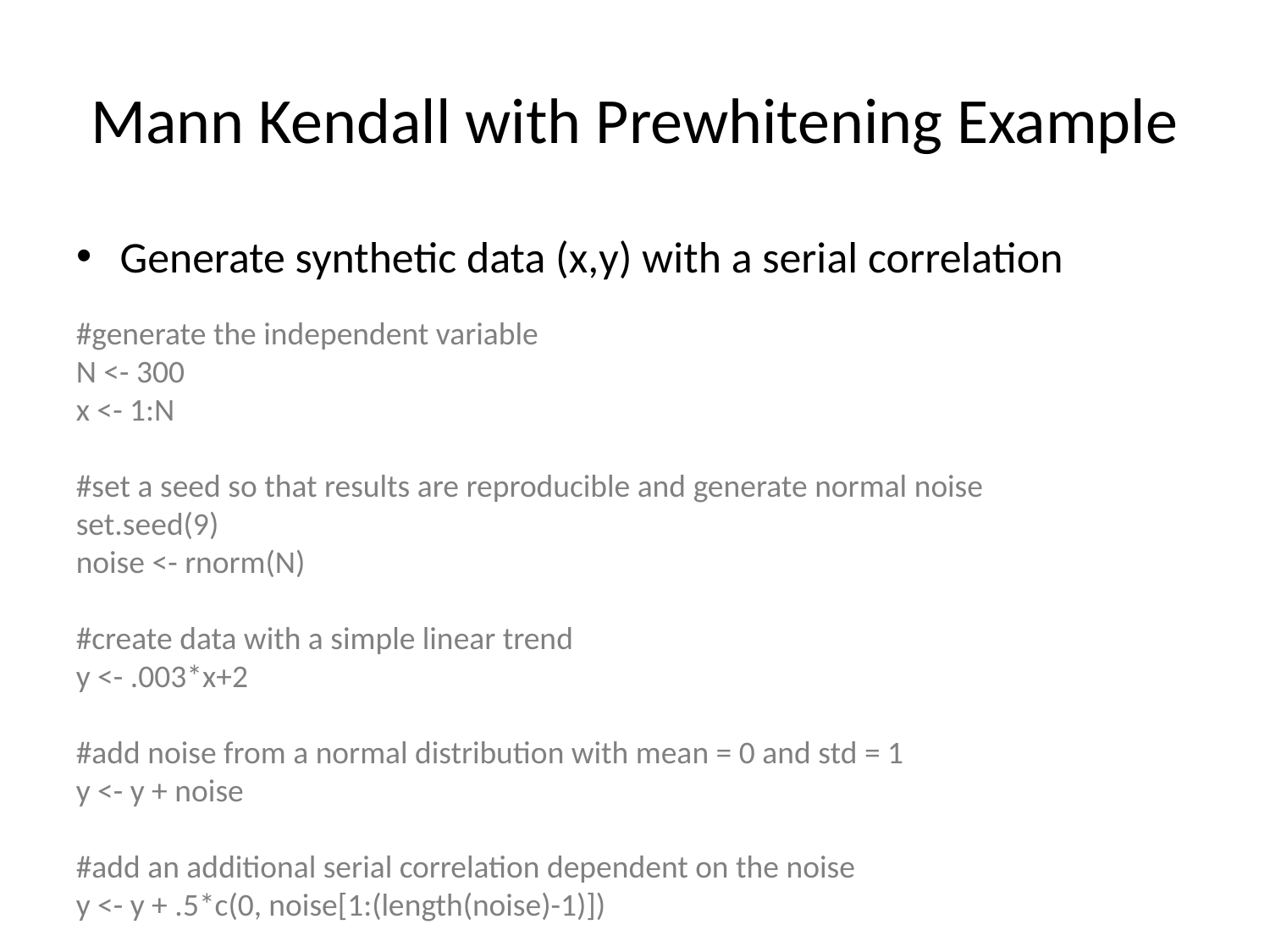

# Mann Kendall with Prewhitening Example
Generate synthetic data (x,y) with a serial correlation

#generate the independent variable
N <- 300
x <- 1:N

#set a seed so that results are reproducible and generate normal noise
set.seed(9)
noise <- rnorm(N)

#create data with a simple linear trend
y <- .003*x+2

#add noise from a normal distribution with mean = 0 and std = 1
y <- y + noise

#add an additional serial correlation dependent on the noise
y <- y + .5*c(0, noise[1:(length(noise)-1)])